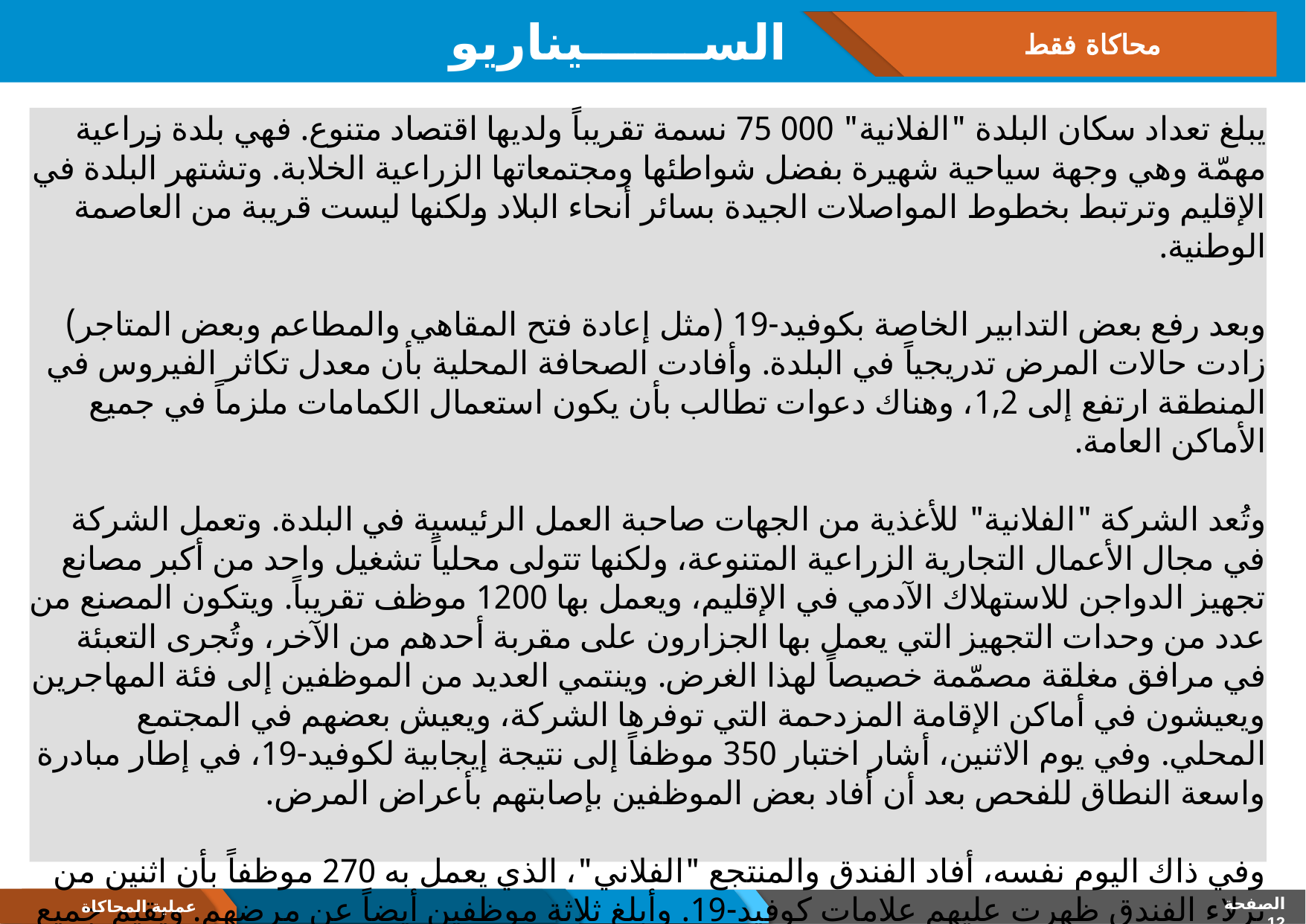

محاكاة فقط
# الســـــــيناريو
يبلغ تعداد سكان البلدة "الفلانية" 000 75 نسمة تقريباً ولديها اقتصاد متنوع. فهي بلدة زراعية مهمّة وهي وجهة سياحية شهيرة بفضل شواطئها ومجتمعاتها الزراعية الخلابة. وتشتهر البلدة في الإقليم وترتبط بخطوط المواصلات الجيدة بسائر أنحاء البلاد ولكنها ليست قريبة من العاصمة الوطنية.

وبعد رفع بعض التدابير الخاصة بكوفيد-19 (مثل إعادة فتح المقاهي والمطاعم وبعض المتاجر) زادت حالات المرض تدريجياً في البلدة. وأفادت الصحافة المحلية بأن معدل تكاثر الفيروس في المنطقة ارتفع إلى 1,2، وهناك دعوات تطالب بأن يكون استعمال الكمامات ملزماً في جميع الأماكن العامة.

وتُعد الشركة "الفلانية" للأغذية من الجهات صاحبة العمل الرئيسية في البلدة. وتعمل الشركة في مجال الأعمال التجارية الزراعية المتنوعة، ولكنها تتولى محلياً تشغيل واحد من أكبر مصانع تجهيز الدواجن للاستهلاك الآدمي في الإقليم، ويعمل بها 1200 موظف تقريباً. ويتكون المصنع من عدد من وحدات التجهيز التي يعمل بها الجزارون على مقربة أحدهم من الآخر، وتُجرى التعبئة في مرافق مغلقة مصمّمة خصيصاً لهذا الغرض. وينتمي العديد من الموظفين إلى فئة المهاجرين ويعيشون في أماكن الإقامة المزدحمة التي توفرها الشركة، ويعيش بعضهم في المجتمع المحلي. وفي يوم الاثنين، أشار اختبار 350 موظفاً إلى نتيجة إيجابية لكوفيد-19، في إطار مبادرة واسعة النطاق للفحص بعد أن أفاد بعض الموظفين بإصابتهم بأعراض المرض.

وفي ذاك اليوم نفسه، أفاد الفندق والمنتجع "الفلاني"، الذي يعمل به 270 موظفاً بأن اثنين من نزلاء الفندق ظهرت عليهم علامات كوفيد-19. وأبلغ ثلاثة موظفين أيضاً عن مرضهم. ويقيم جميع موظفي الفندق في البلدة.
الصفحة 12
عملية المحاكاة